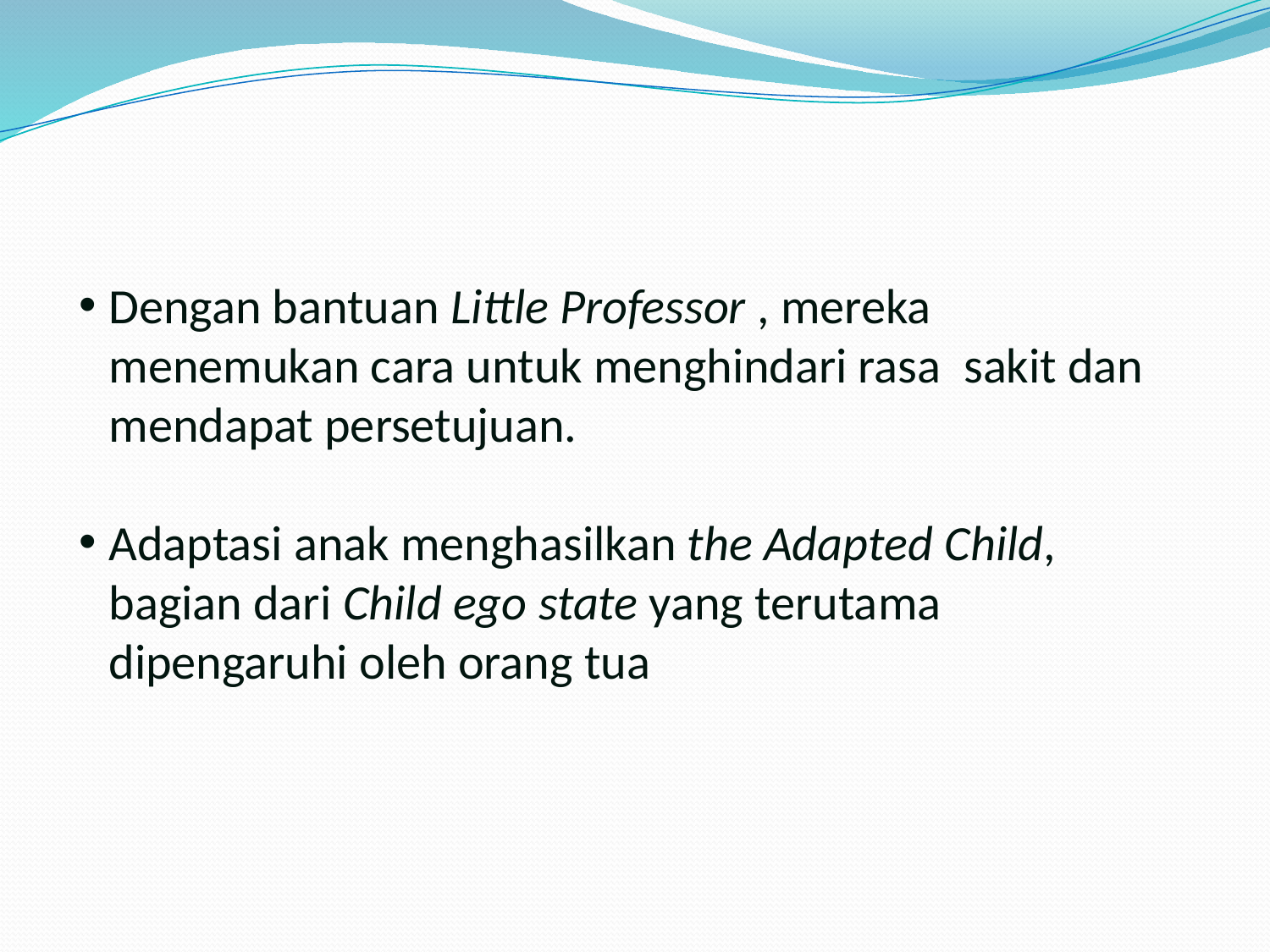

#

Dengan bantuan Little Professor , mereka menemukan cara untuk menghindari rasa  sakit dan mendapat persetujuan.

Adaptasi anak menghasilkan the Adapted Child, bagian dari Child ego state yang terutama dipengaruhi oleh orang tua